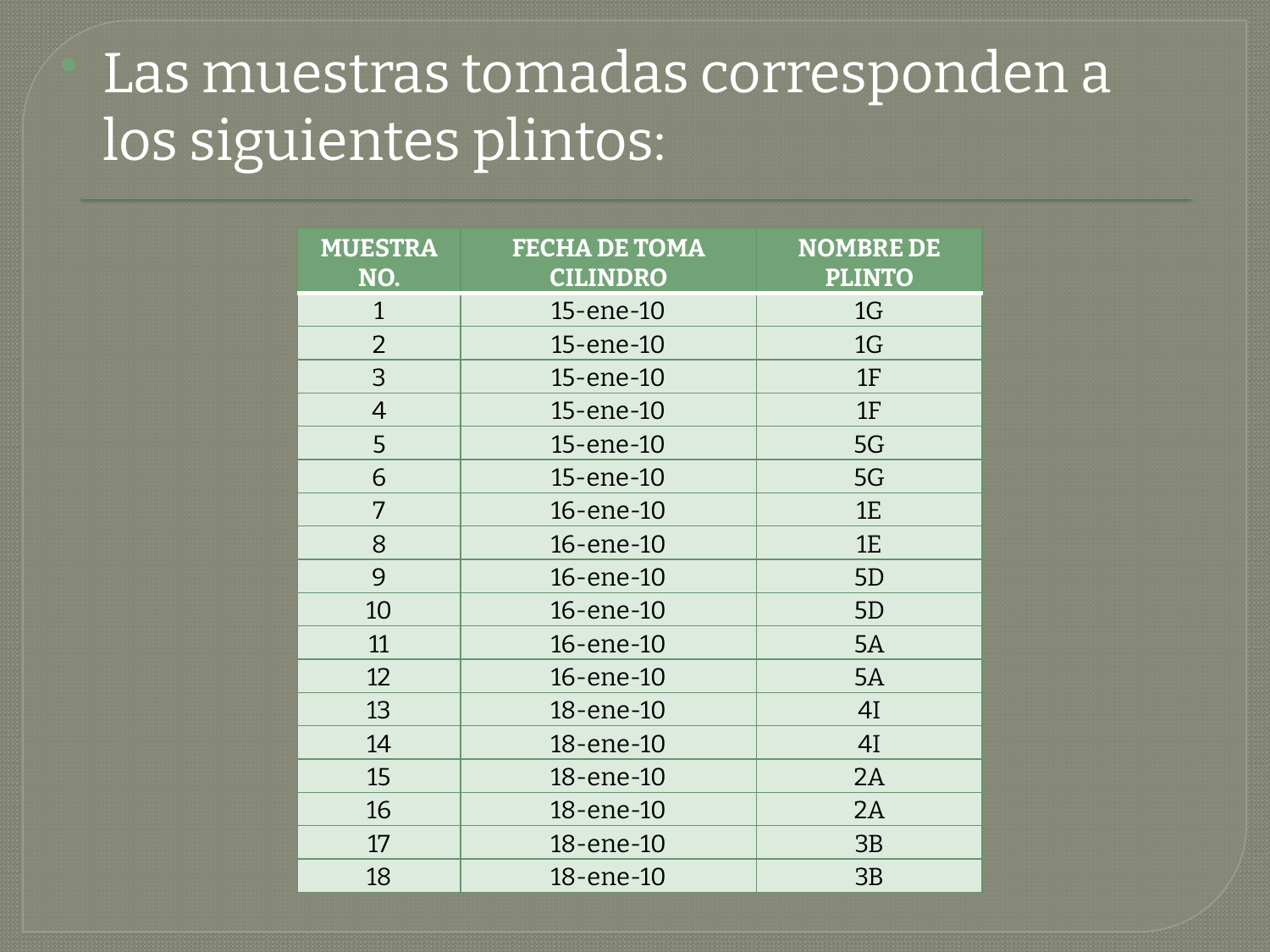

Las muestras tomadas corresponden a los siguientes plintos:

| MUESTRA NO. | FECHA DE TOMA CILINDRO | NOMBRE DE PLINTO |
| --- | --- | --- |
| 1 | 15-ene-10 | 1G |
| 2 | 15-ene-10 | 1G |
| 3 | 15-ene-10 | 1F |
| 4 | 15-ene-10 | 1F |
| 5 | 15-ene-10 | 5G |
| 6 | 15-ene-10 | 5G |
| 7 | 16-ene-10 | 1E |
| 8 | 16-ene-10 | 1E |
| 9 | 16-ene-10 | 5D |
| 10 | 16-ene-10 | 5D |
| 11 | 16-ene-10 | 5A |
| 12 | 16-ene-10 | 5A |
| 13 | 18-ene-10 | 4I |
| 14 | 18-ene-10 | 4I |
| 15 | 18-ene-10 | 2A |
| 16 | 18-ene-10 | 2A |
| 17 | 18-ene-10 | 3B |
| 18 | 18-ene-10 | 3B |